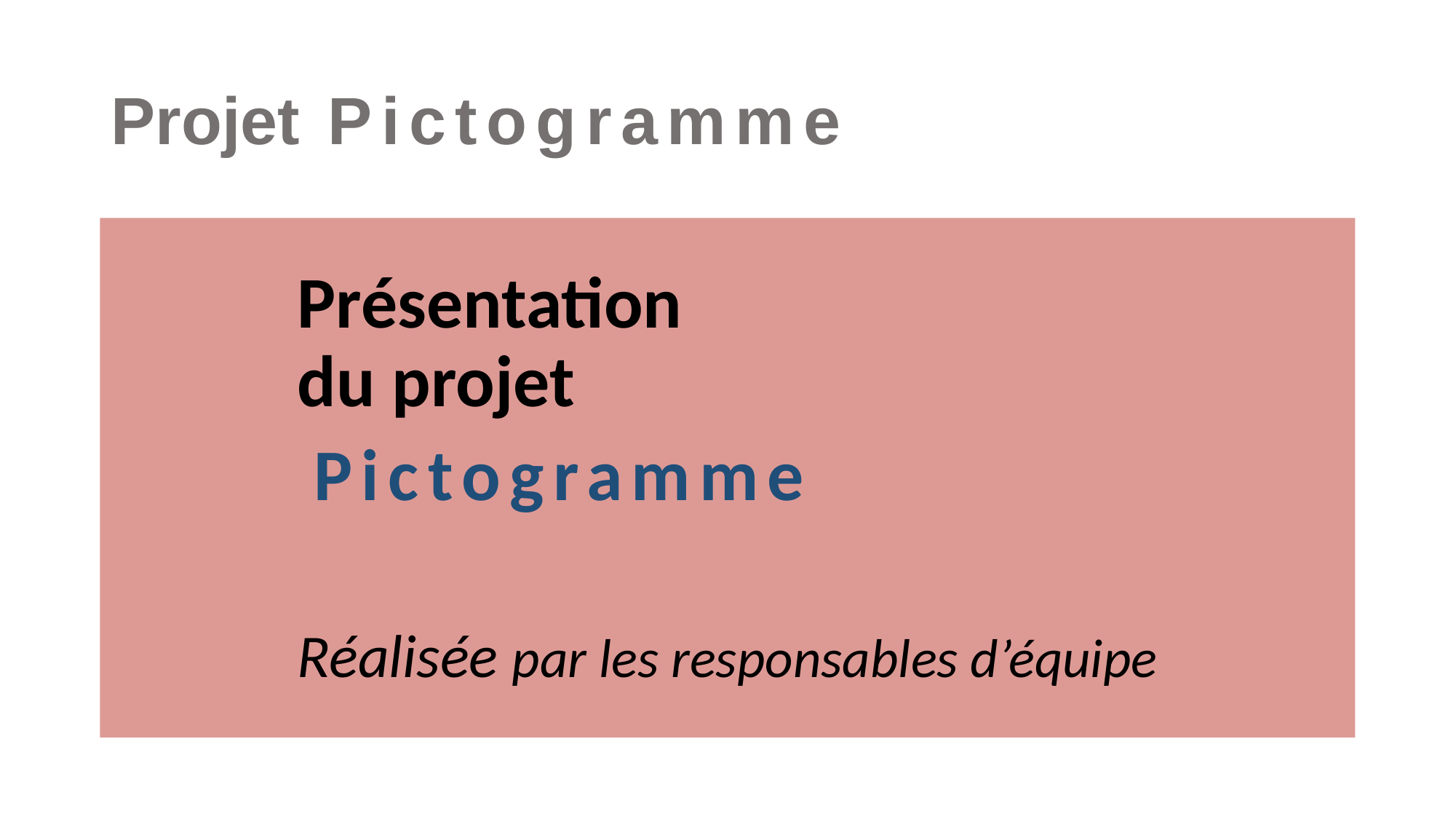

# Projet Pictogramme
Présentation
du projet
 Pictogramme

Réalisée par les responsables d’équipe